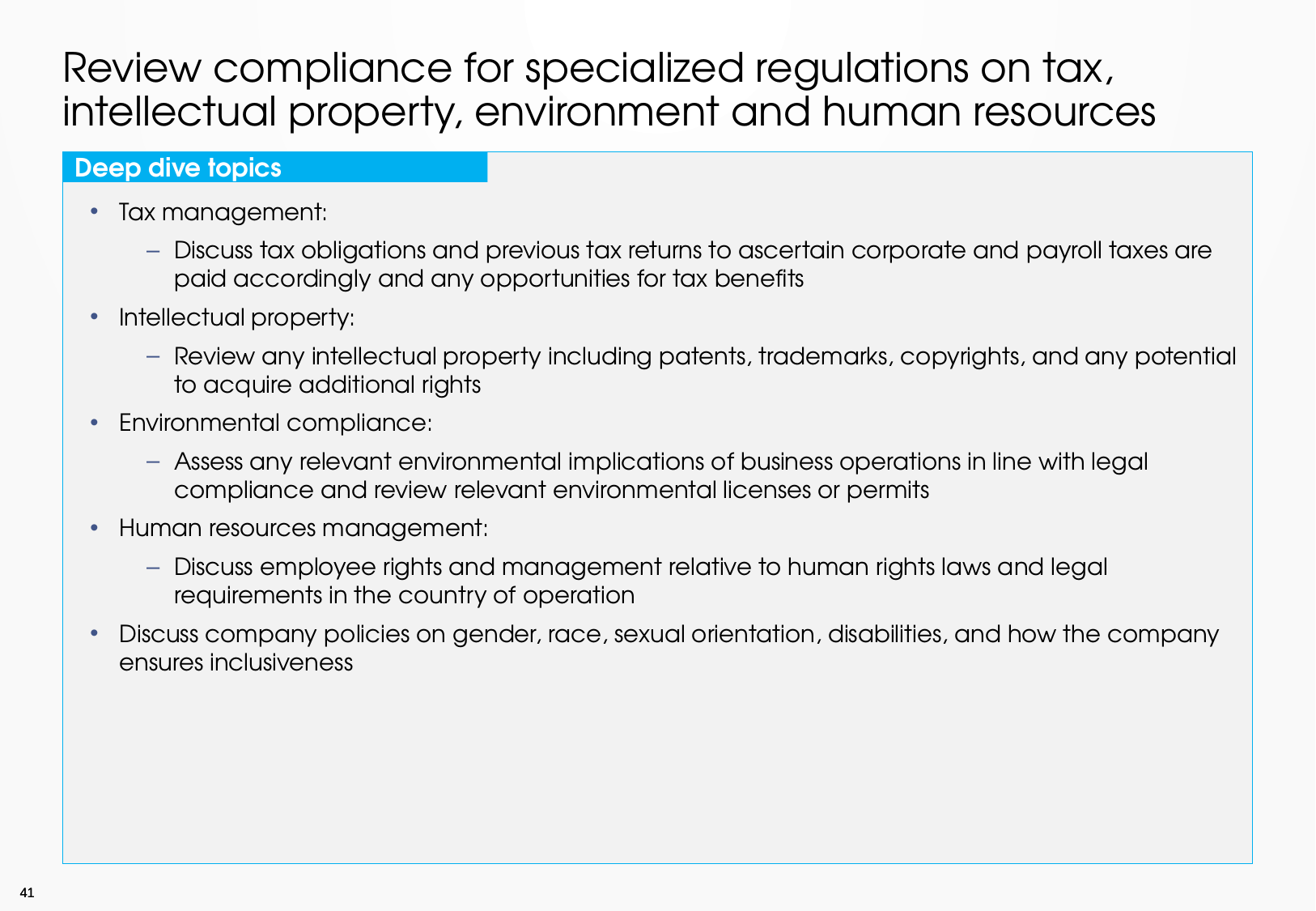

# Review compliance for specialized regulations on tax, intellectual property, environment and human resources

Tax management:
Discuss tax obligations and previous tax returns to ascertain corporate and payroll taxes are paid accordingly and any opportunities for tax benefits
Intellectual property:
Review any intellectual property including patents, trademarks, copyrights, and any potential to acquire additional rights
Environmental compliance:
Assess any relevant environmental implications of business operations in line with legal compliance and review relevant environmental licenses or permits
Human resources management:
Discuss employee rights and management relative to human rights laws and legal requirements in the country of operation
Discuss company policies on gender, race, sexual orientation, disabilities, and how the company ensures inclusiveness

Deep dive topics

41